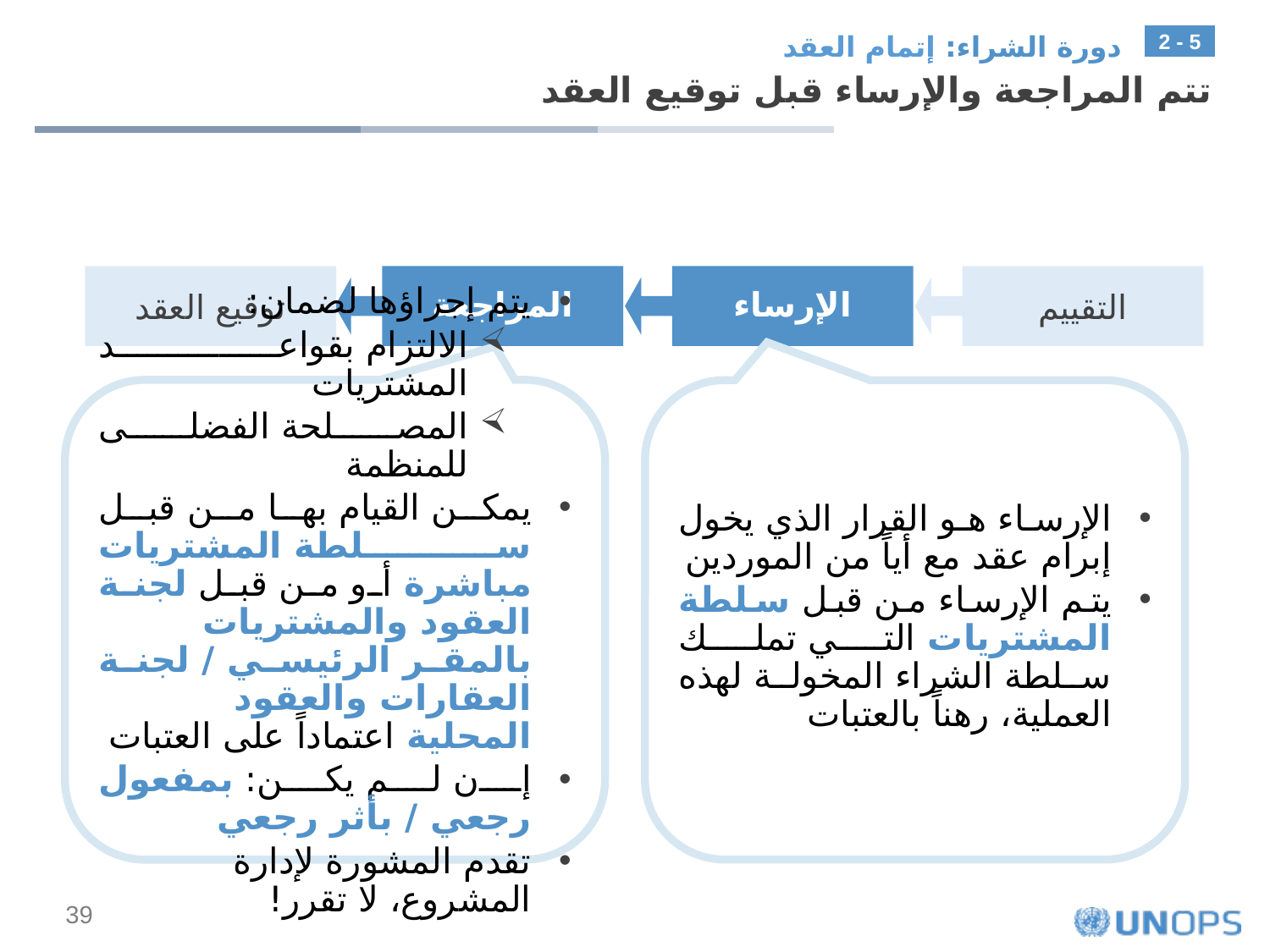

دورة الشراء: إتمام العقد
2 - 5
تتم المراجعة والإرساء قبل توقيع العقد
توقيع العقد
المراجعة
الإرساء
التقييم
يتم إجراؤها لضمان:
الالتزام بقواعد المشتريات
المصلحة الفضلى للمنظمة
يمكن القيام بها من قبل سلطة المشتريات مباشرة أو من قبل لجنة العقود والمشتريات بالمقر الرئيسي / لجنة العقارات والعقود المحلية اعتماداً على العتبات
إن لم يكن: بمفعول رجعي / بأثر رجعي
تقدم المشورة لإدارة المشروع، لا تقرر!

الإرساء هو القرار الذي يخول إبرام عقد مع أياً من الموردين
يتم الإرساء من قبل سلطة المشتريات التي تملك سلطة الشراء المخولة لهذه العملية، رهناً بالعتبات